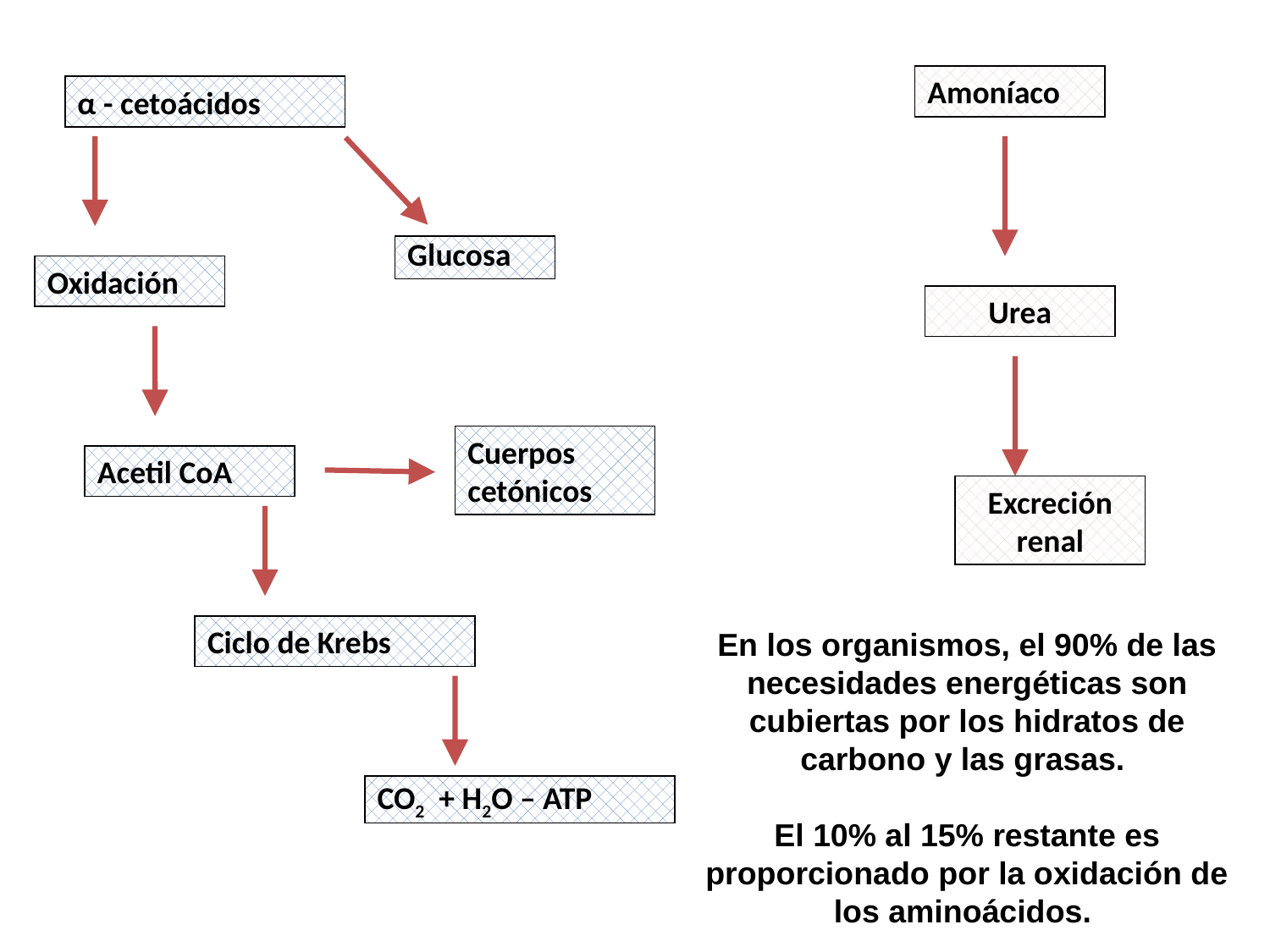

Amoníaco
α - cetoácidos

Glucosa
Oxidación
Urea

Cuerpos cetónicos
Acetil CoA
Excreción renal

Ciclo de Krebs
En los organismos, el 90% de las necesidades energéticas son cubiertas por los hidratos de carbono y las grasas.

El 10% al 15% restante es proporcionado por la oxidación de los aminoácidos.

CO2  + H2O – ATP